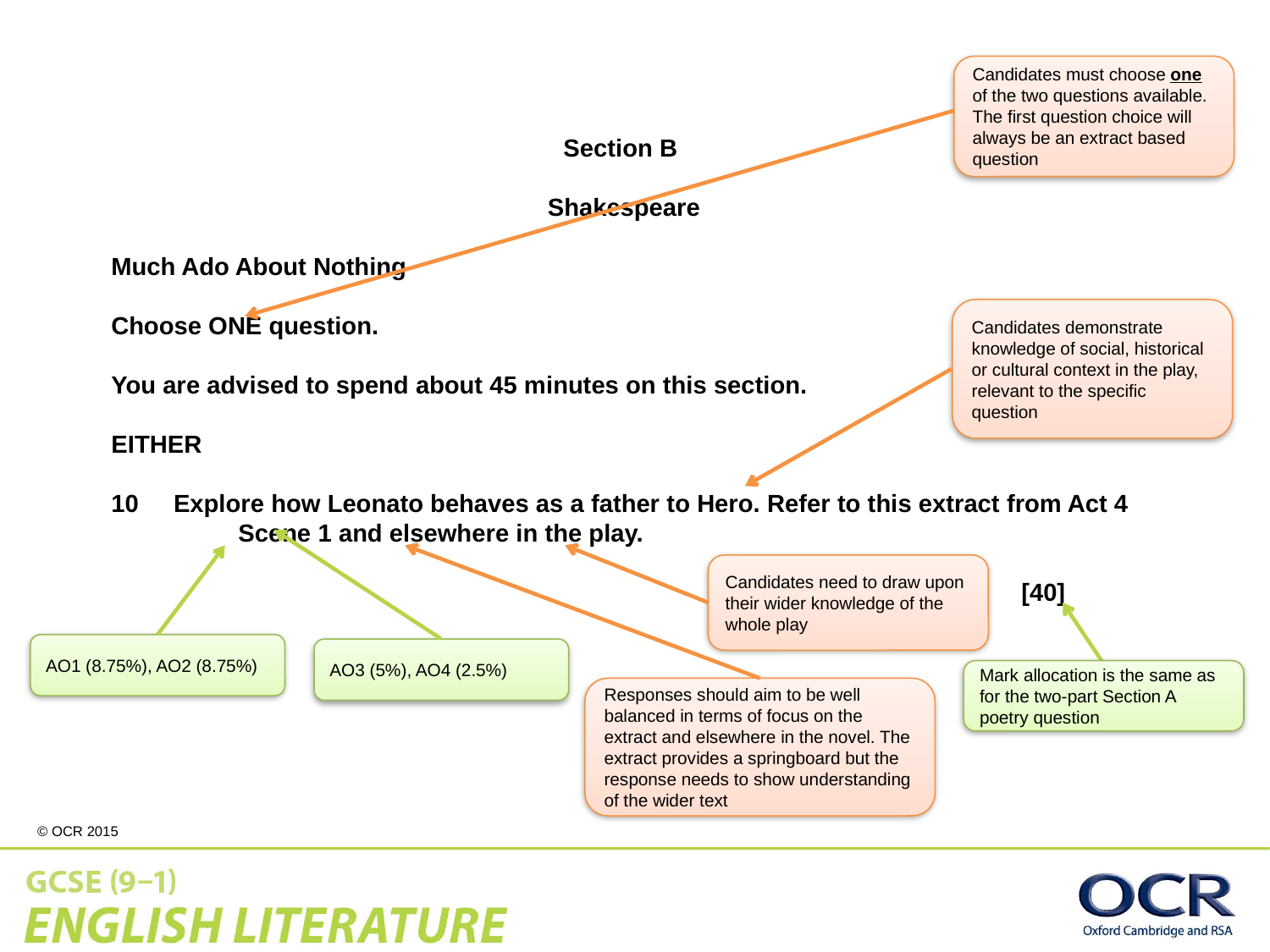

Candidates must choose one of the two questions available. The first question choice will always be an extract based question
Section B

Shakespeare

Much Ado About Nothing

Choose ONE question.

You are advised to spend about 45 minutes on this section.

EITHER

10     Explore how Leonato behaves as a father to Hero. Refer to this extract from Act 4 	Scene 1 and elsewhere in the play.

							   [40]
Candidates demonstrate knowledge of social, historical or cultural context in the play, relevant to the specific question
Candidates need to draw upon their wider knowledge of the whole play
AO1 (8.75%), AO2 (8.75%)
AO3 (5%), AO4 (2.5%)
Mark allocation is the same as for the two-part Section A poetry question
Responses should aim to be well balanced in terms of focus on the extract and elsewhere in the novel. The extract provides a springboard but the response needs to show understanding of the wider text